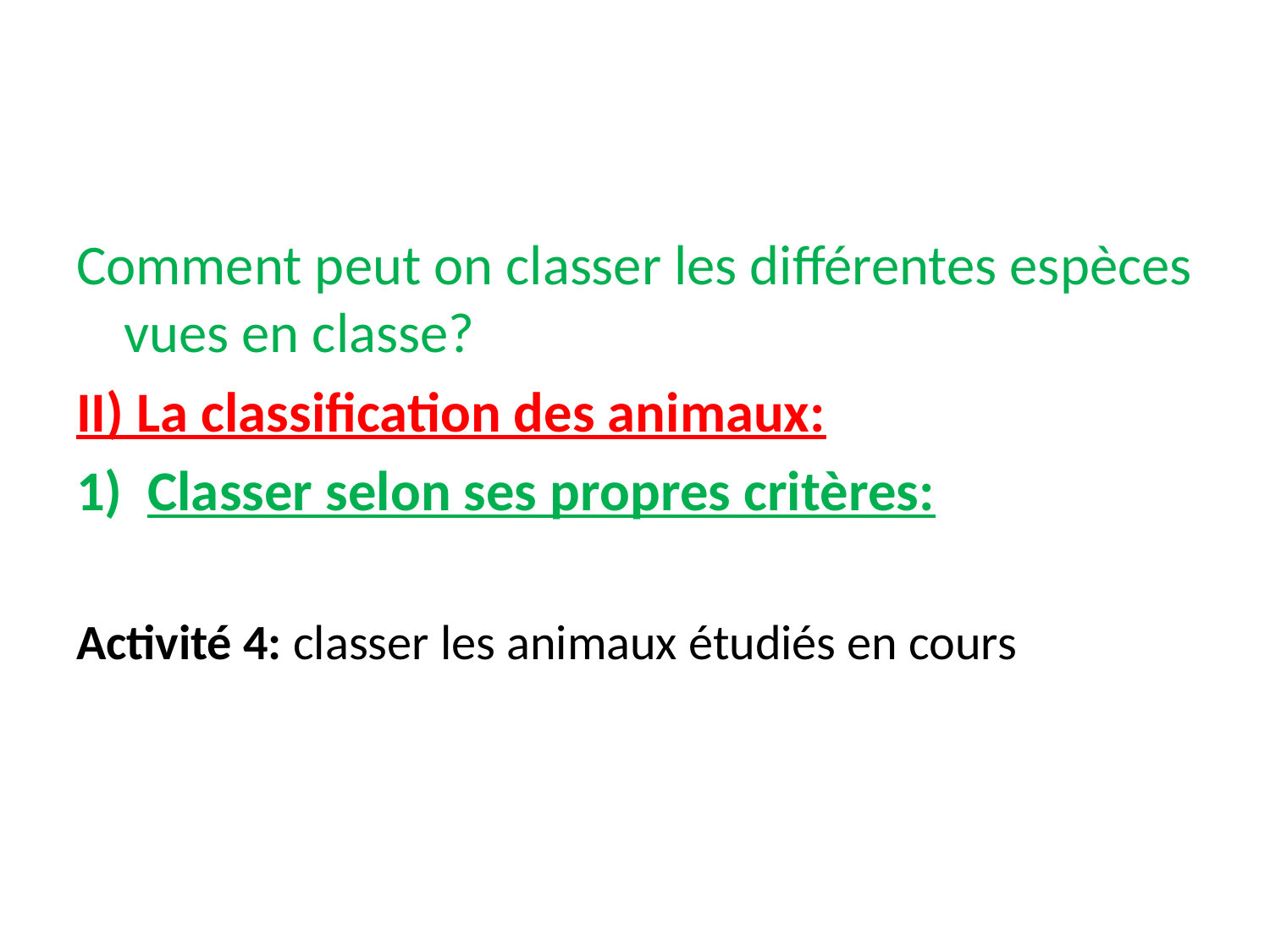

Comment peut on classer les différentes espèces vues en classe?
II) La classification des animaux:
Classer selon ses propres critères:

Activité 4: classer les animaux étudiés en cours